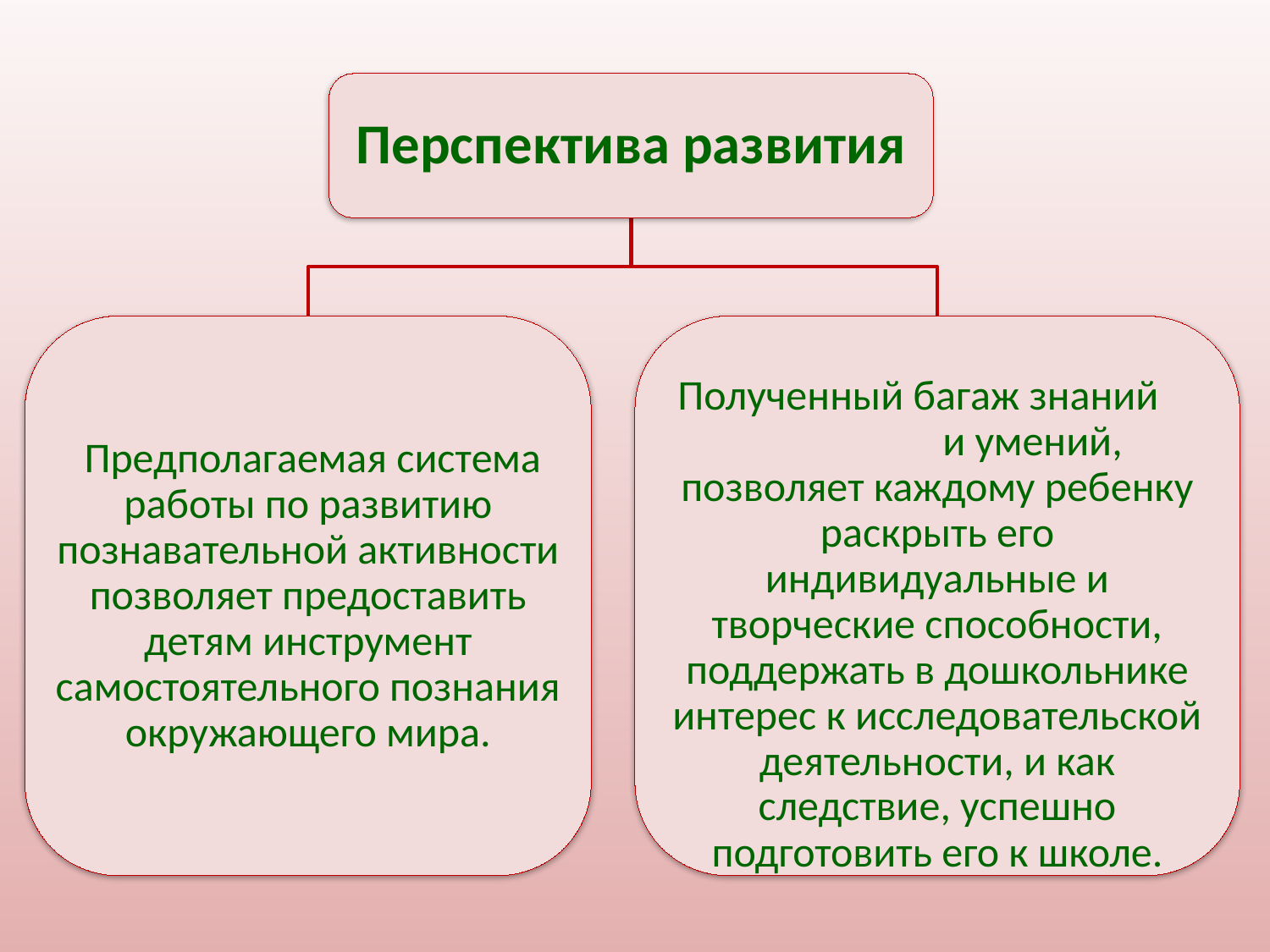

Перспектива развития
 Предполагаемая система работы по развитию познавательной активности позволяет предоставить детям инструмент самостоятельного познания окружающего мира.

 Полученный багаж знаний                          и умений, позволяет каждому ребенку раскрыть его индивидуальные и творческие способности, поддержать в дошкольнике интерес к исследовательской деятельности, и как следствие, успешно подготовить его к школе.